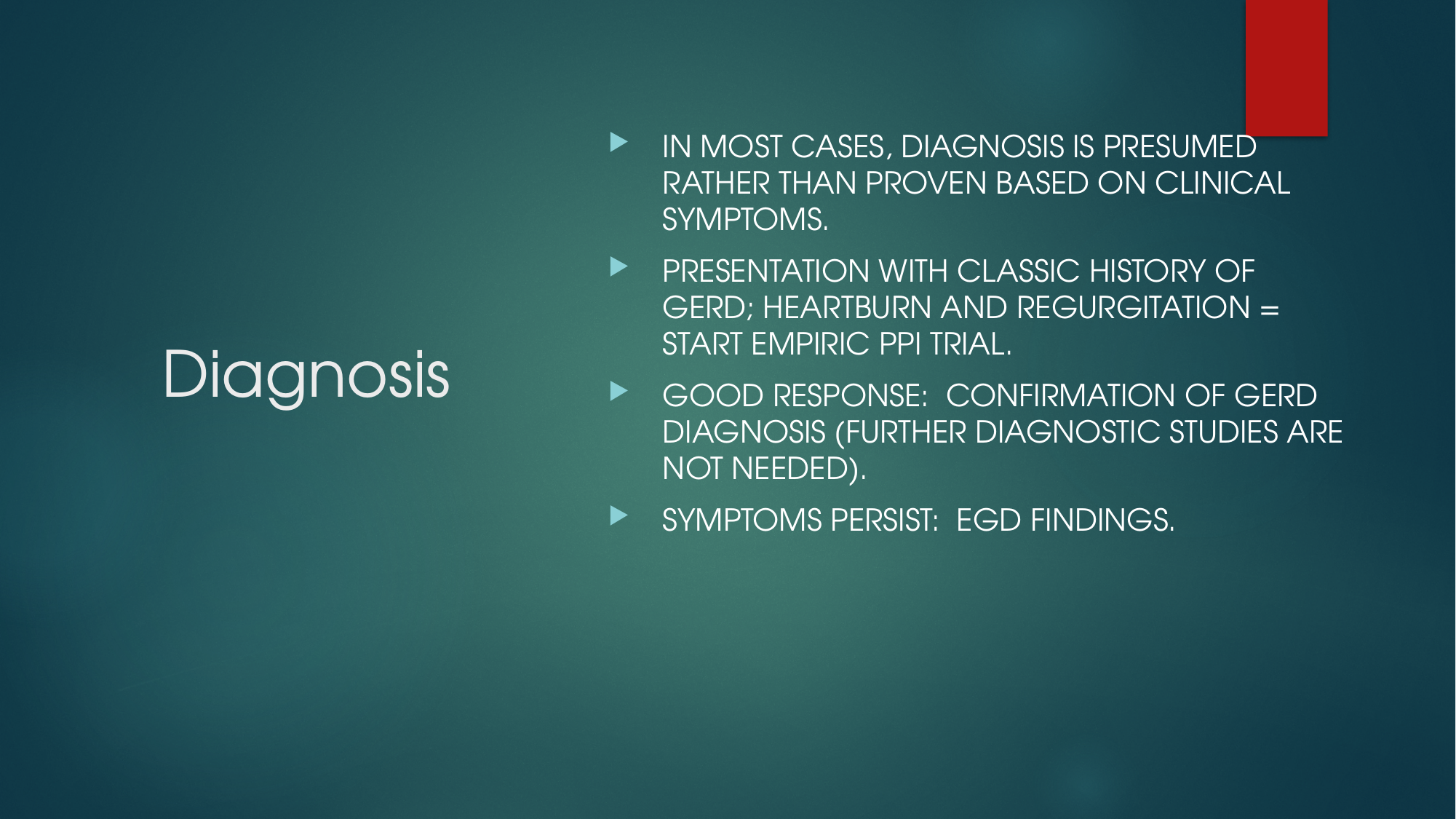

In most cases, diagnosis is presumed rather than proven based on clinical symptoms.
Presentation with classic history of GERD; heartburn and regurgitation = start empiric PPI trial.
Good response:  confirmation of GERD diagnosis (Further diagnostic studies are not needed).
Symptoms persist:  EGD findings.

# Diagnosis